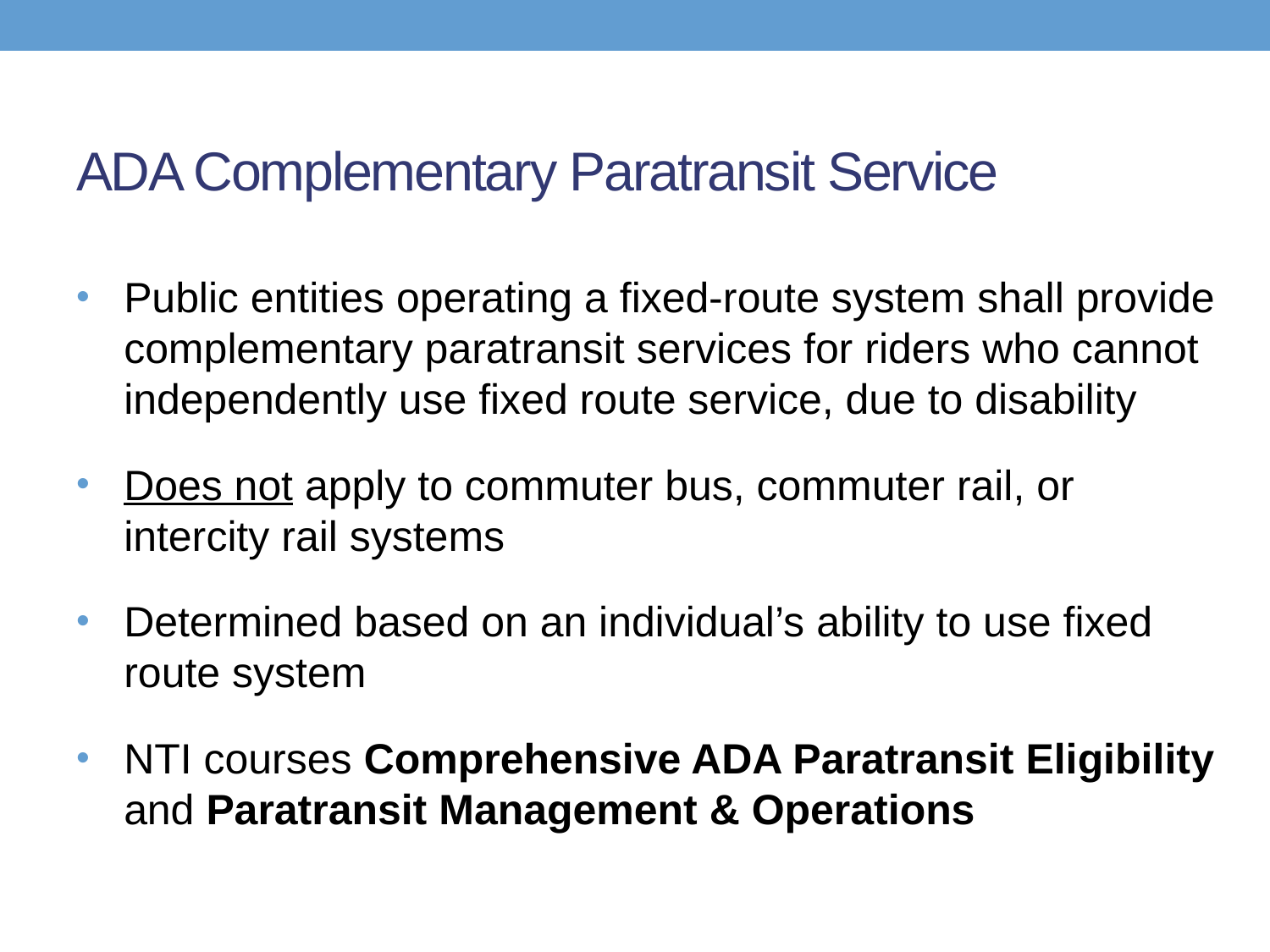

# ADA Complementary Paratransit Service
Public entities operating a fixed-route system shall provide complementary paratransit services for riders who cannot independently use fixed route service, due to disability
Does not apply to commuter bus, commuter rail, or intercity rail systems
Determined based on an individual’s ability to use fixed route system
NTI courses Comprehensive ADA Paratransit Eligibility and Paratransit Management & Operations